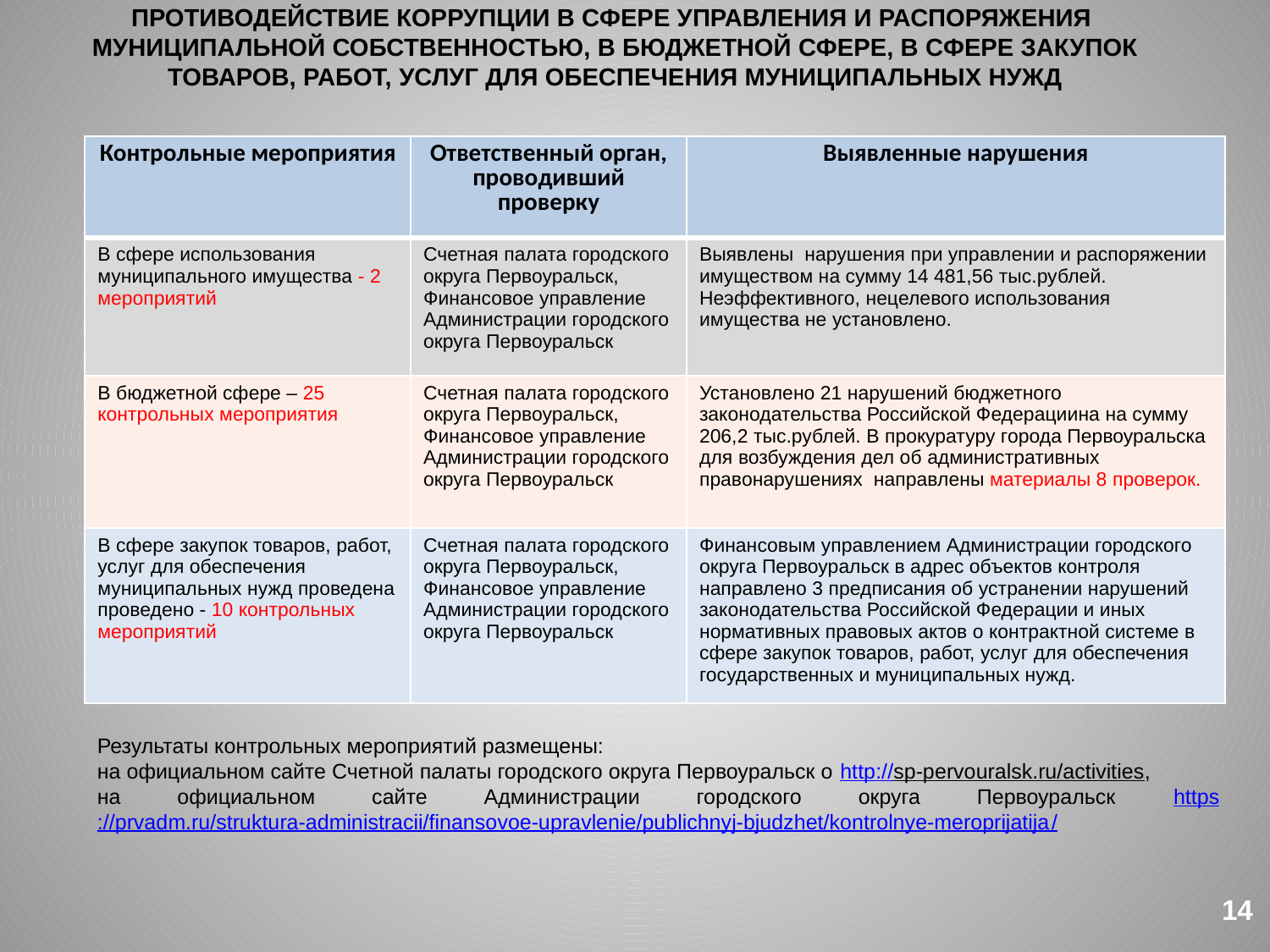

ПРОТИВОДЕЙСТВИЕ КОРРУПЦИИ В СФЕРЕ УПРАВЛЕНИЯ И РАСПОРЯЖЕНИЯ  МУНИЦИПАЛЬНОЙ СОБСТВЕННОСТЬЮ, В БЮДЖЕТНОЙ СФЕРЕ, В СФЕРЕ ЗАКУПОК ТОВАРОВ, РАБОТ, УСЛУГ ДЛЯ ОБЕСПЕЧЕНИЯ МУНИЦИПАЛЬНЫХ НУЖД
| Контрольные мероприятия | Ответственный орган, проводивший проверку | Выявленные нарушения |
| --- | --- | --- |
| В сфере использования муниципального имущества - 2 мероприятий | Счетная палата городского округа Первоуральск, Финансовое управление Администрации городского округа Первоуральск | Выявлены нарушения при управлении и распоряжении имуществом на сумму 14 481,56 тыс.рублей. Неэффективного, нецелевого использования имущества не установлено. |
| В бюджетной сфере – 25 контрольных мероприятия | Счетная палата городского округа Первоуральск, Финансовое управление Администрации городского округа Первоуральск | Установлено 21 нарушений бюджетного законодательства Российской Федерациина на сумму 206,2 тыс.рублей. В прокуратуру города Первоуральска для возбуждения дел об административных правонарушениях направлены материалы 8 проверок. |
| В сфере закупок товаров, работ, услуг для обеспечения муниципальных нужд проведена проведено - 10 контрольных мероприятий | Счетная палата городского округа Первоуральск, Финансовое управление Администрации городского округа Первоуральск | Финансовым управлением Администрации городского округа Первоуральск в адрес объектов контроля направлено 3 предписания об устранении нарушений законодательства Российской Федерации и иных нормативных правовых актов о контрактной системе в сфере закупок товаров, работ, услуг для обеспечения государственных и муниципальных нужд. |
Результаты контрольных мероприятий размещены:
на официальном сайте Счетной палаты городского округа Первоуральск о http://sp-pervouralsk.ru/activities,
на официальном сайте Администрации городского округа Первоуральск https://prvadm.ru/struktura-administracii/finansovoe-upravlenie/publichnyj-bjudzhet/kontrolnye-meroprijatija/
14